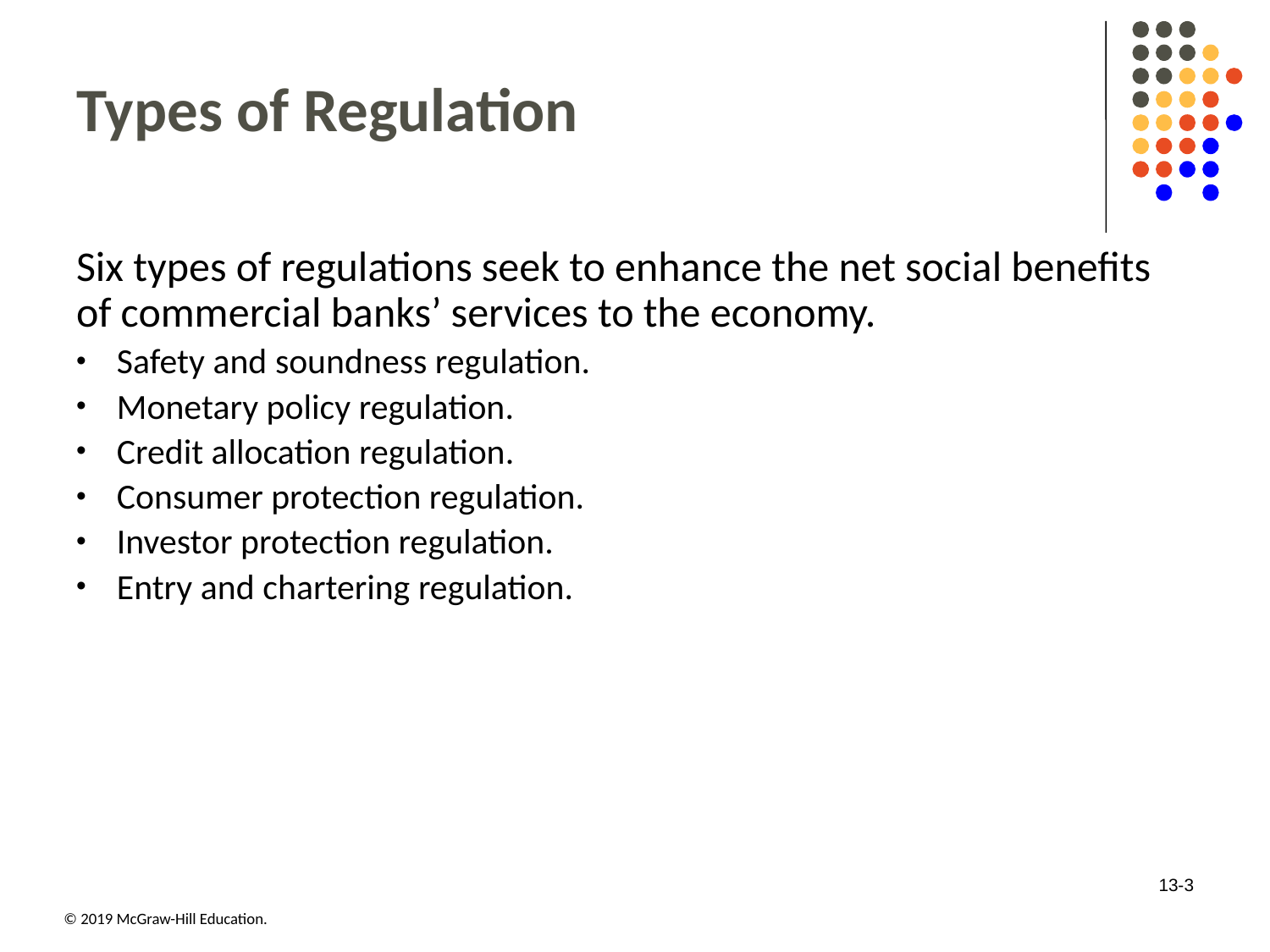

# Types of Regulation
Six types of regulations seek to enhance the net social benefits of commercial banks’ services to the economy.
Safety and soundness regulation.
Monetary policy regulation.
Credit allocation regulation.
Consumer protection regulation.
Investor protection regulation.
Entry and chartering regulation.
13-3